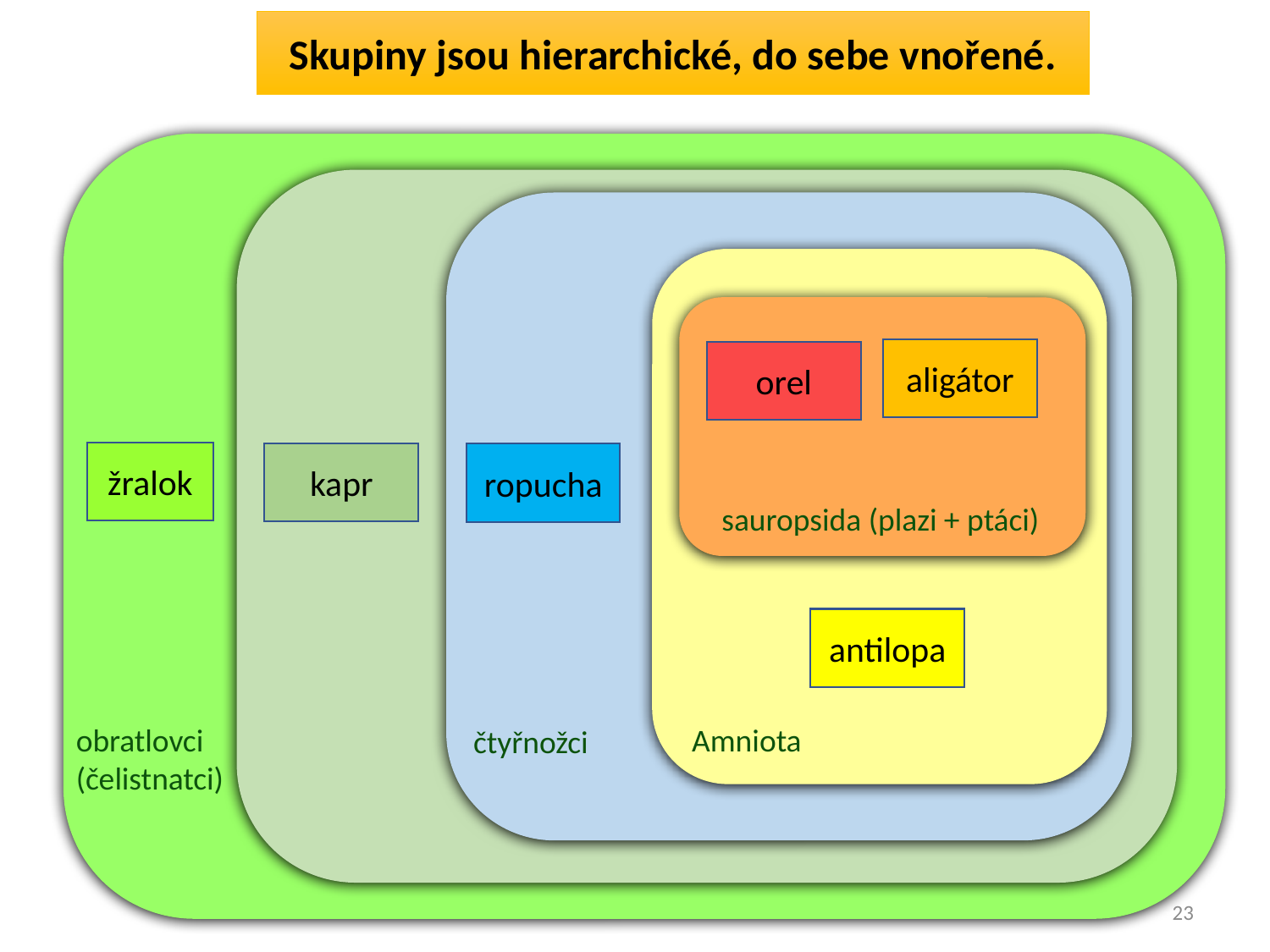

Skupiny jsou hierarchické, do sebe vnořené.

aligátor
orel
žralok
kapr
ropucha
sauropsida (plazi + ptáci)
antilopa
obratlovci (čelistnatci)
Amniota
čtyřnožci
23